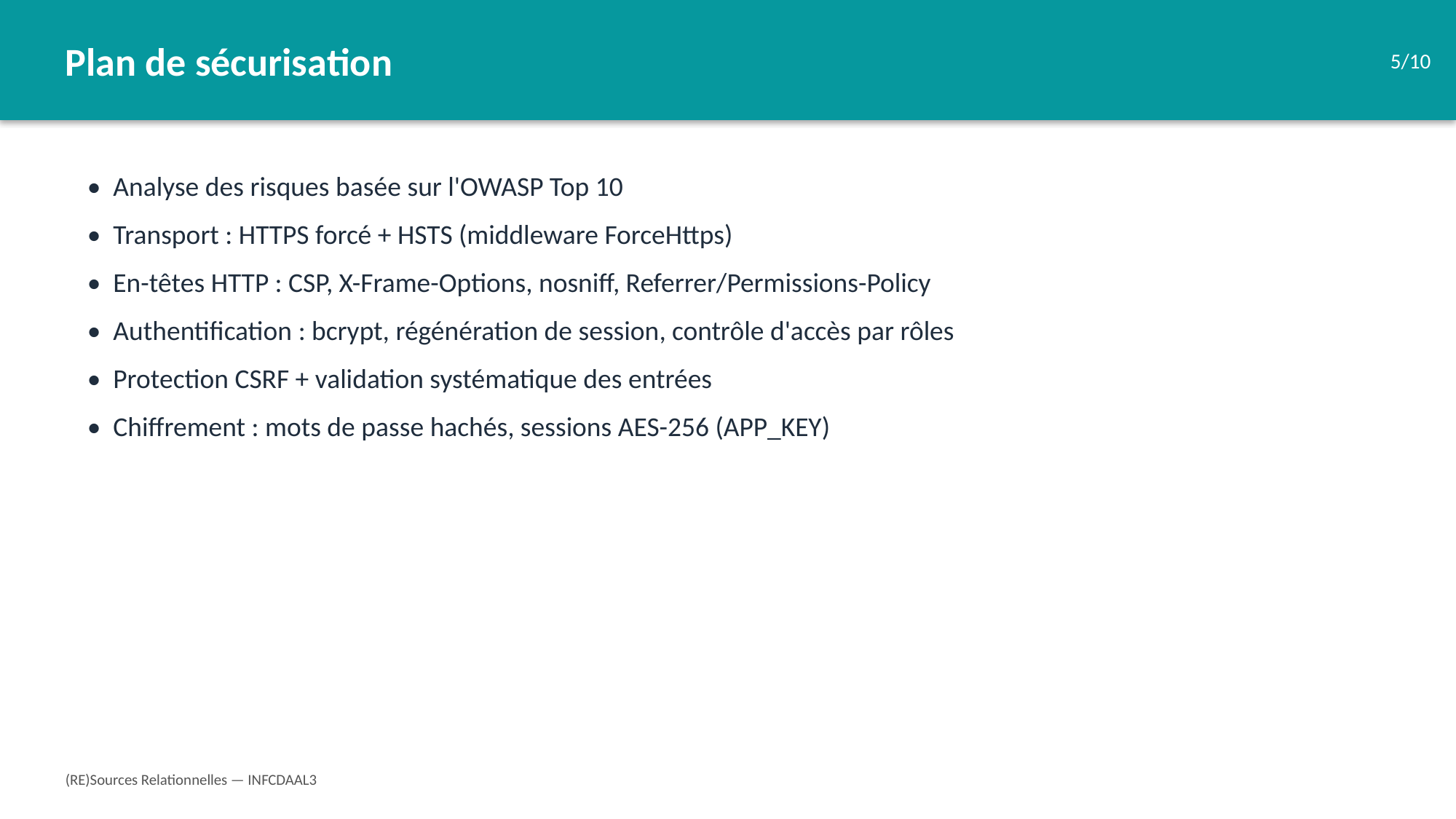

Plan de sécurisation
5/10
•  Analyse des risques basée sur l'OWASP Top 10
•  Transport : HTTPS forcé + HSTS (middleware ForceHttps)
•  En-têtes HTTP : CSP, X-Frame-Options, nosniff, Referrer/Permissions-Policy
•  Authentification : bcrypt, régénération de session, contrôle d'accès par rôles
•  Protection CSRF + validation systématique des entrées
•  Chiffrement : mots de passe hachés, sessions AES-256 (APP_KEY)
(RE)Sources Relationnelles — INFCDAAL3